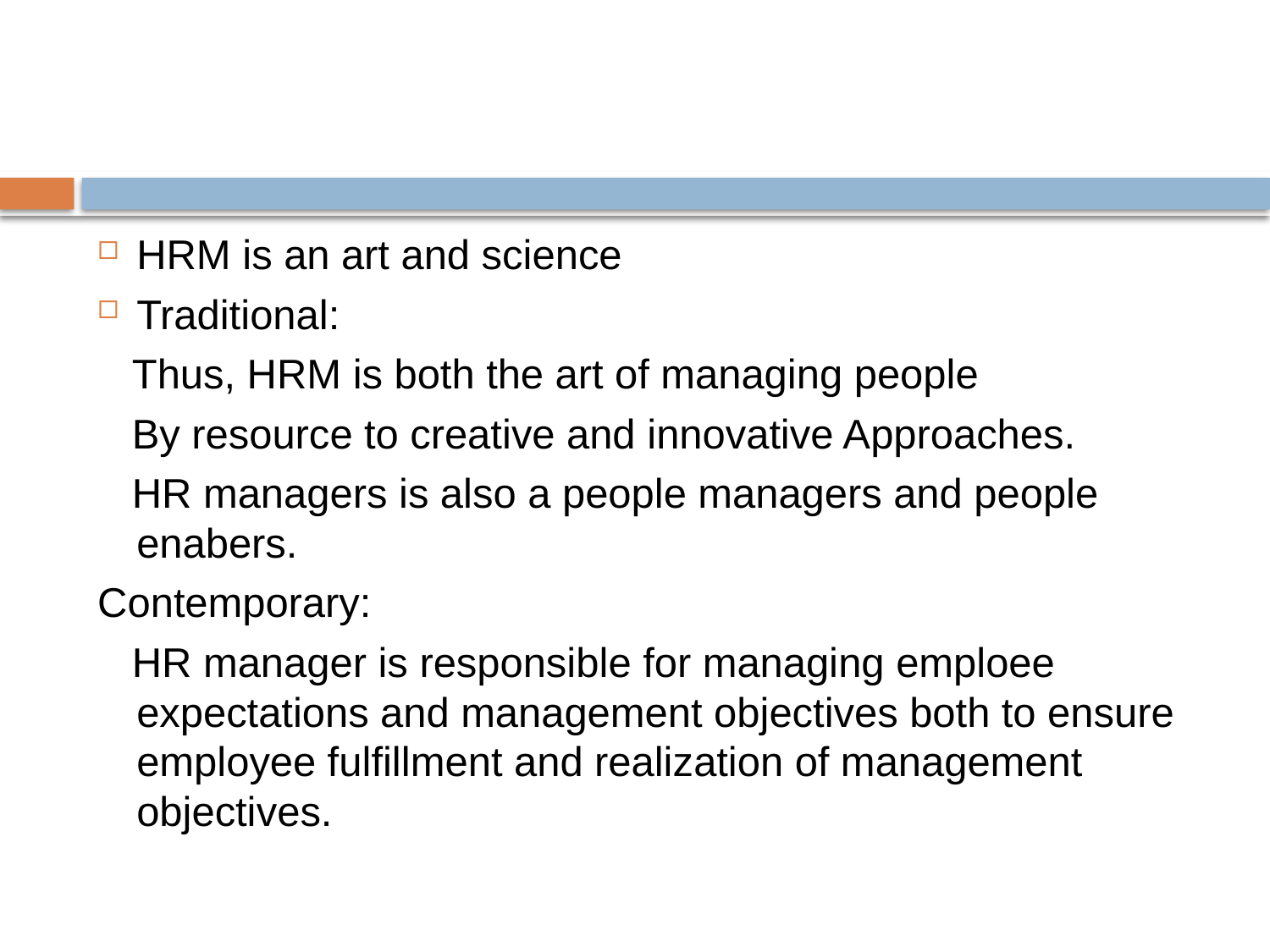

#
HRM is an art and science
Traditional:
   Thus, HRM is both the art of managing people
   By resource to creative and innovative Approaches.
   HR managers is also a people managers and people enabers.
Contemporary:
   HR manager is responsible for managing emploee expectations and management objectives both to ensure employee fulfillment and realization of management objectives.